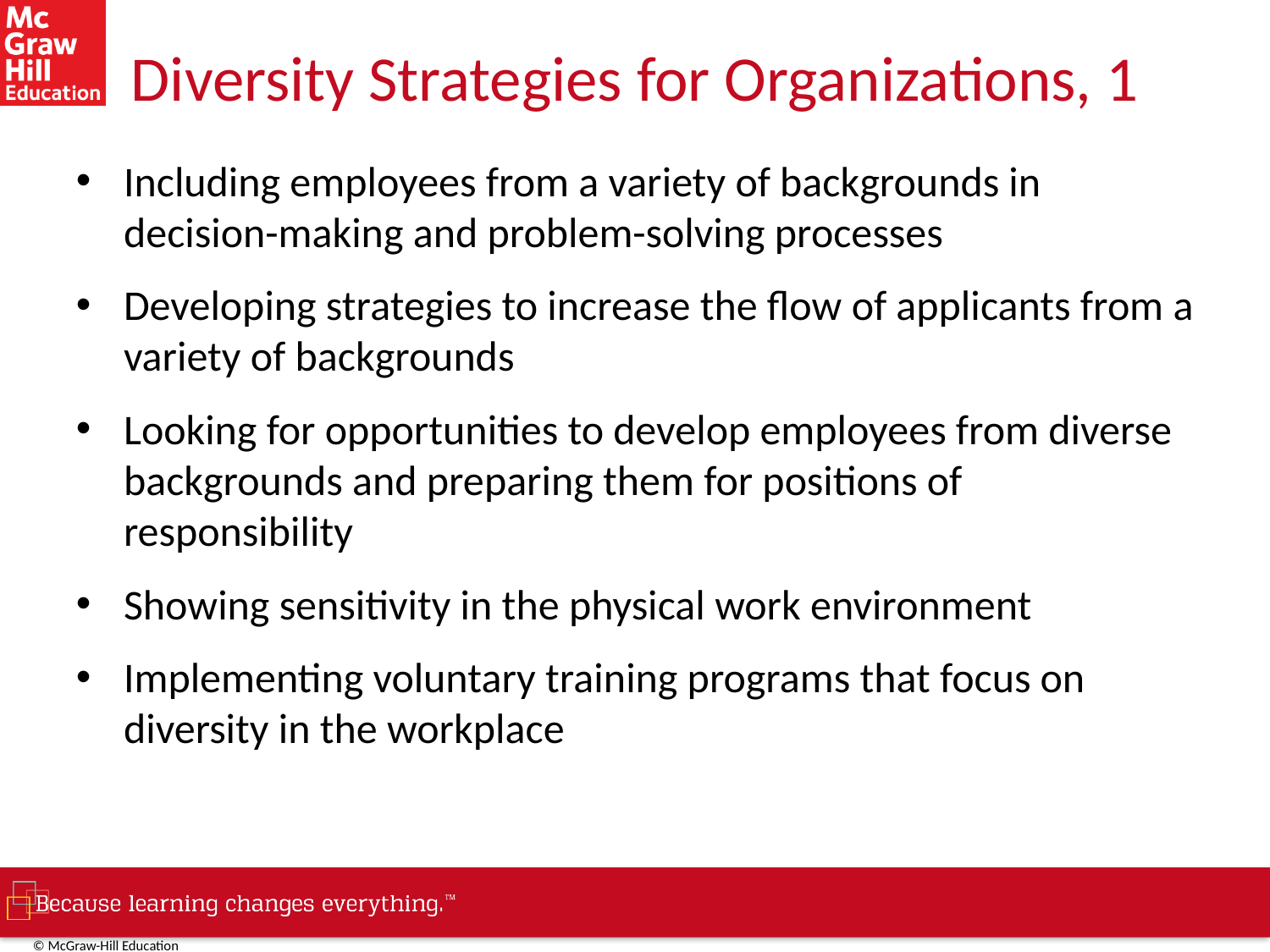

# Diversity Strategies for Organizations, 1
Including employees from a variety of backgrounds in decision-making and problem-solving processes
Developing strategies to increase the flow of applicants from a variety of backgrounds
Looking for opportunities to develop employees from diverse backgrounds and preparing them for positions of responsibility
Showing sensitivity in the physical work environment
Implementing voluntary training programs that focus on diversity in the workplace